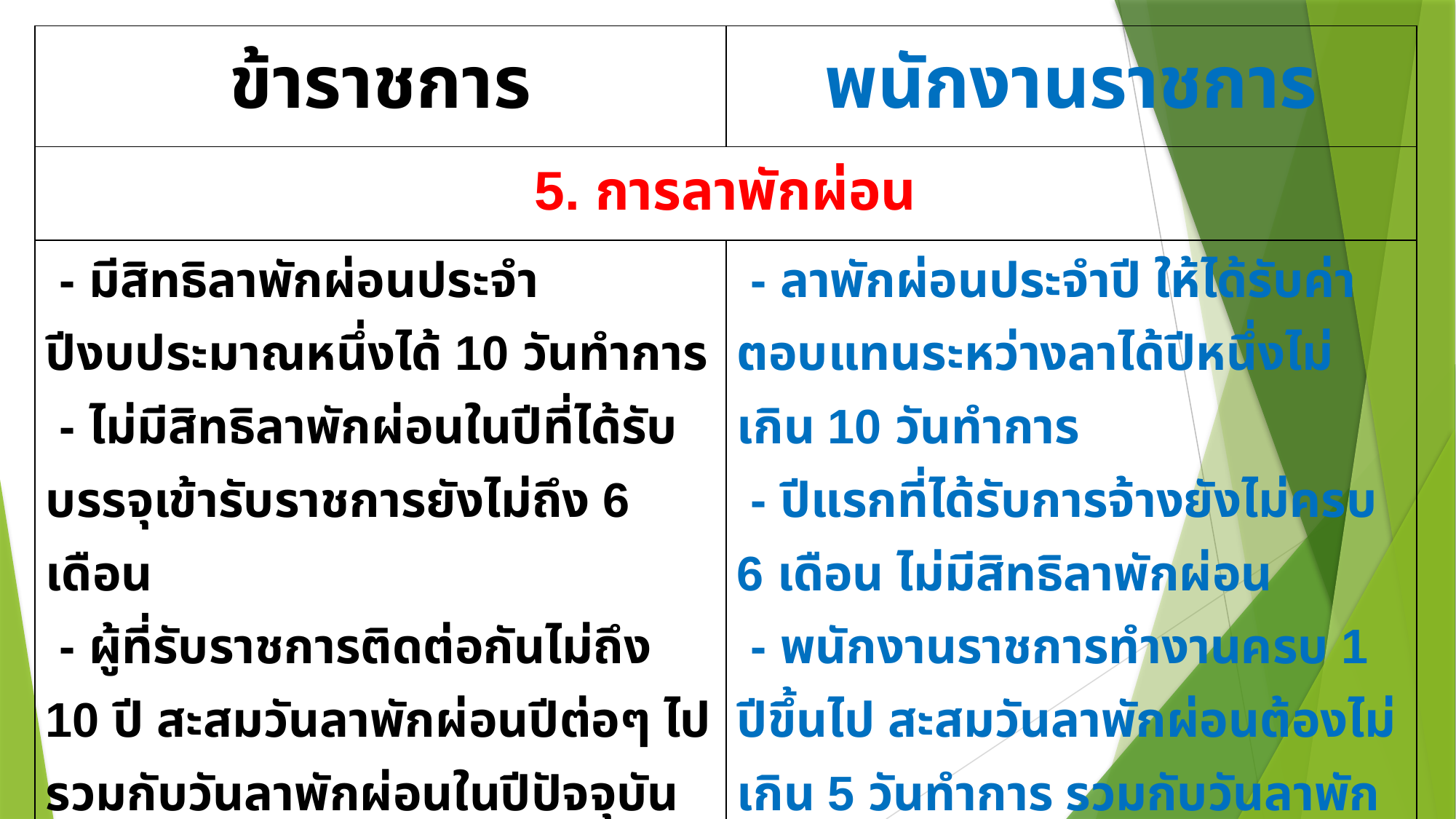

| ข้าราชการ | พนักงานราชการ |
| --- | --- |
| 5. การลาพักผ่อน |  |
| - มีสิทธิลาพักผ่อนประจำปีงบประมาณหนึ่งได้ 10 วันทำการ - ไม่มีสิทธิลาพักผ่อนในปีที่ได้รับบรรจุเข้ารับราชการยังไม่ถึง 6 เดือน - ผู้ที่รับราชการติดต่อกันไม่ถึง 10 ปี สะสมวันลาพักผ่อนปีต่อๆ ไปรวมกับวันลาพักผ่อนในปีปัจจุบันแล้ว ต้องไม่เกิน 20 วันทำการ - ผู้ที่รับราชการติดต่อกันมาตั้งแต่ 10 ปีขึ้นไป สะสมวันลาพักผ่อนปีต่อๆ ไปรวมกับวันลาพักผ่อนในปีปัจจุบันแล้ว ต้องไม่เกิน 30 วันทำการ | - ลาพักผ่อนประจำปี ให้ได้รับค่าตอบแทนระหว่างลาได้ปีหนึ่งไม่เกิน 10 วันทำการ - ปีแรกที่ได้รับการจ้างยังไม่ครบ 6 เดือน ไม่มีสิทธิลาพักผ่อน - พนักงานราชการทำงานครบ 1 ปีขึ้นไป สะสมวันลาพักผ่อนต้องไม่เกิน 5 วันทำการ รวมกับวันลาพักผ่อนในปีปัจจุบันแล้ว ต้องไม่เกิน 15 วันทำการ |